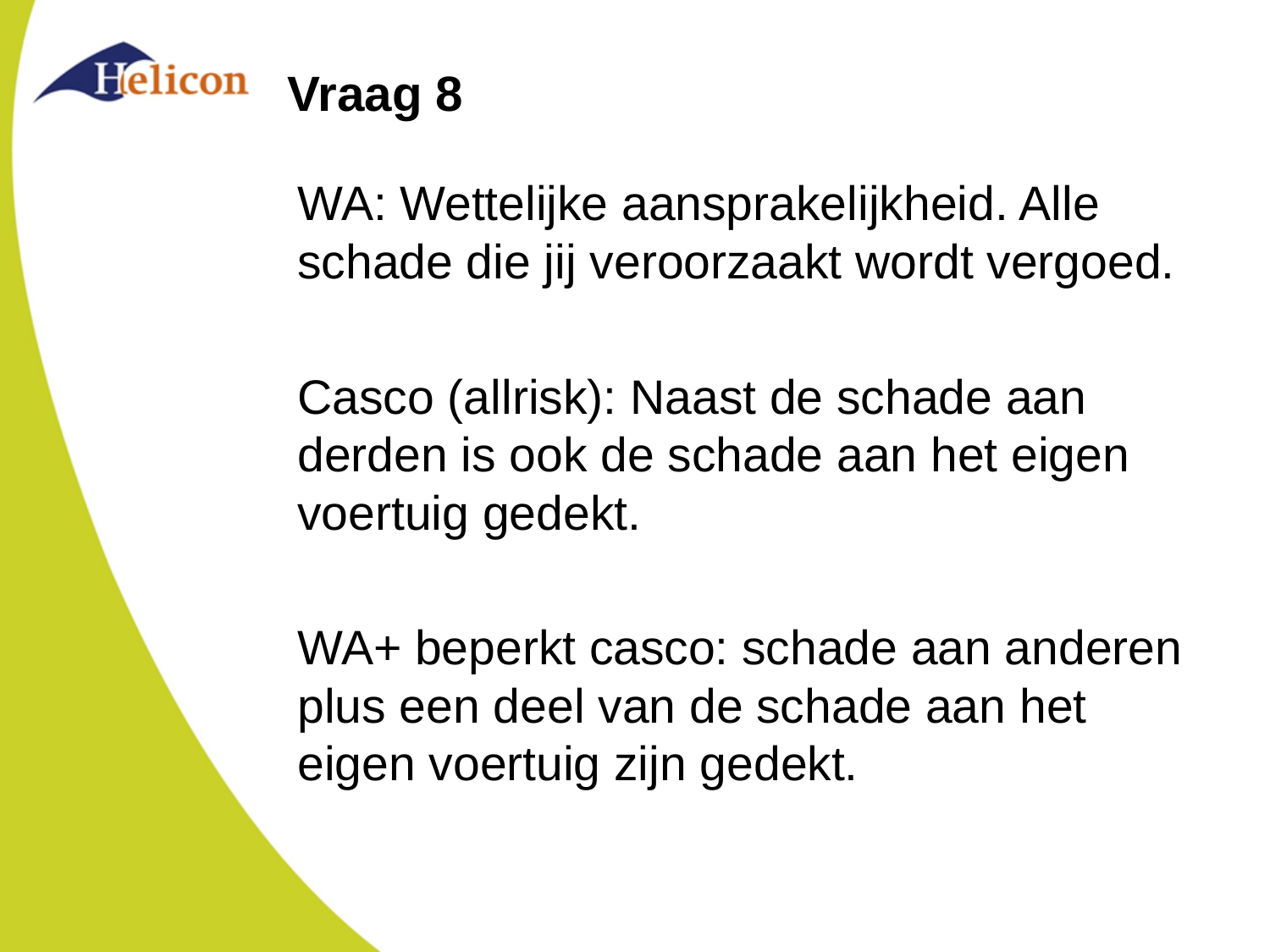

# Vraag 8
WA: Wettelijke aansprakelijkheid. Alle schade die jij veroorzaakt wordt vergoed.

Casco (allrisk): Naast de schade aan derden is ook de schade aan het eigen voertuig gedekt.

WA+ beperkt casco: schade aan anderen plus een deel van de schade aan het eigen voertuig zijn gedekt.